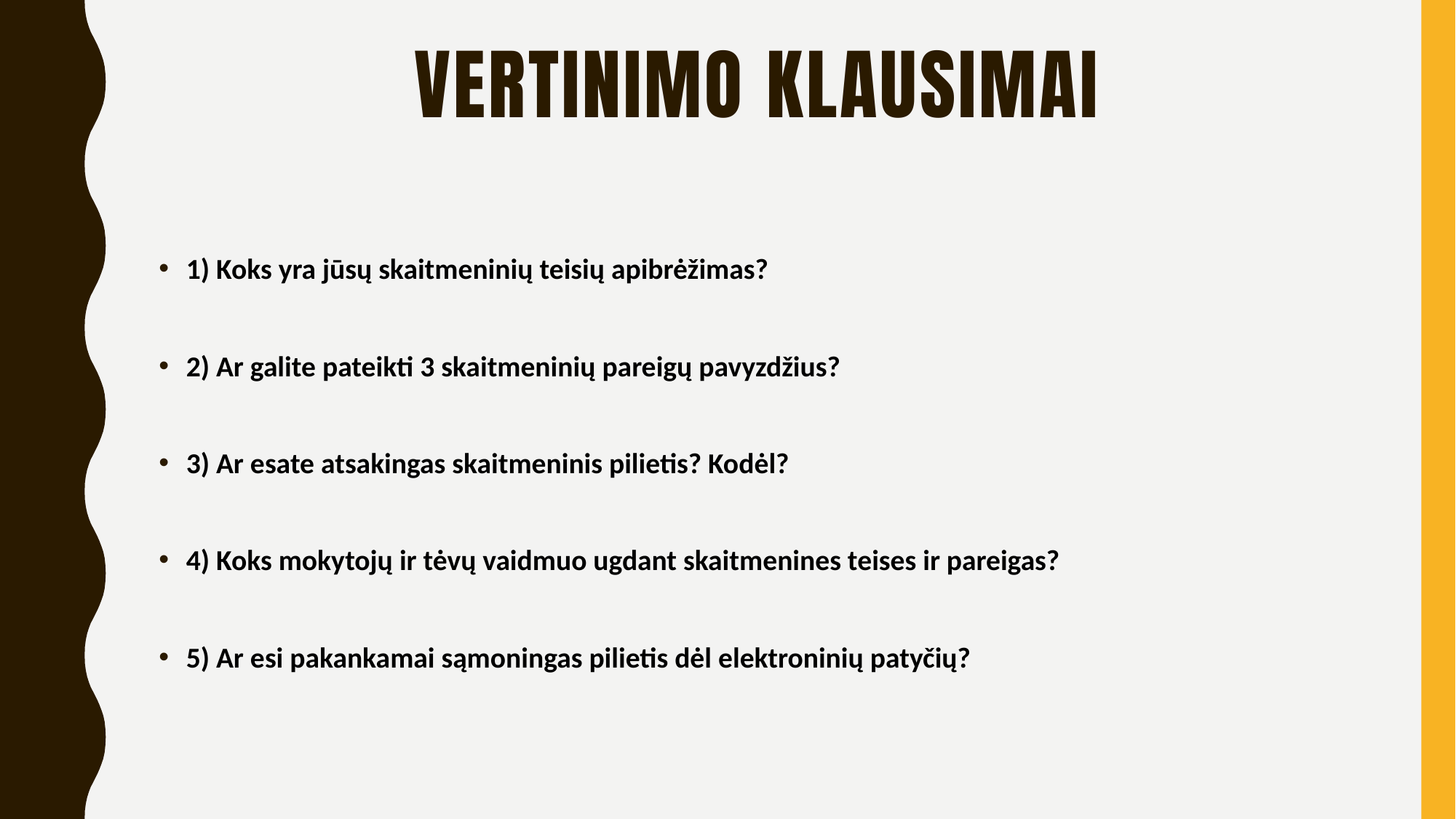

# VERTINIMO KLAUSIMAI

1) Koks yra jūsų skaitmeninių teisių apibrėžimas?

2) Ar galite pateikti 3 skaitmeninių pareigų pavyzdžius?

3) Ar esate atsakingas skaitmeninis pilietis? Kodėl?

4) Koks mokytojų ir tėvų vaidmuo ugdant skaitmenines teises ir pareigas?

5) Ar esi pakankamai sąmoningas pilietis dėl elektroninių patyčių?